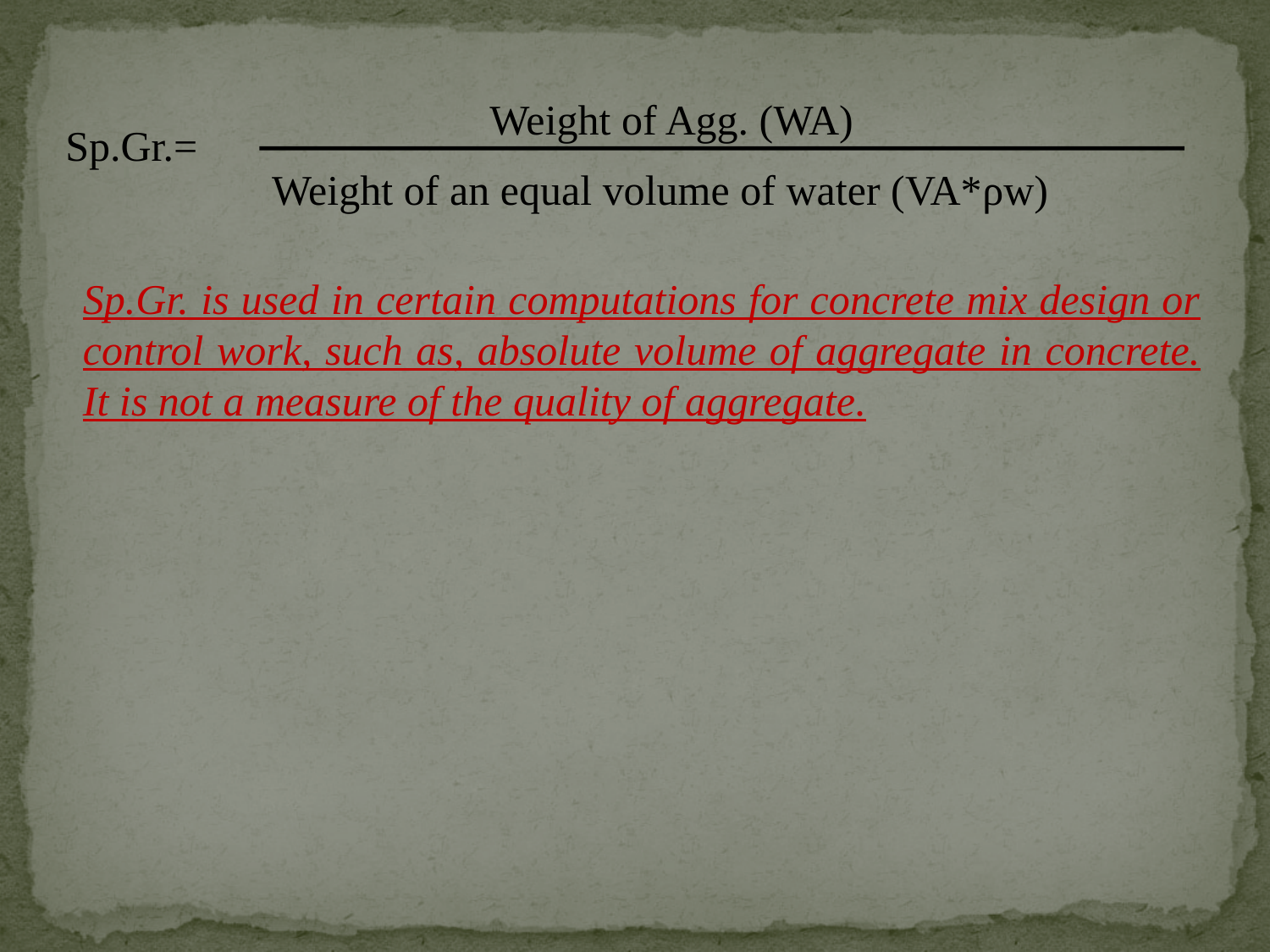

Weight of Agg. (WA)
Sp.Gr.=

Weight of an equal volume of water (VA*ρw)
Sp.Gr. is used in certain computations for concrete mix design or control work, such as, absolute volume of aggregate in concrete. It is not a measure of the quality of aggregate.